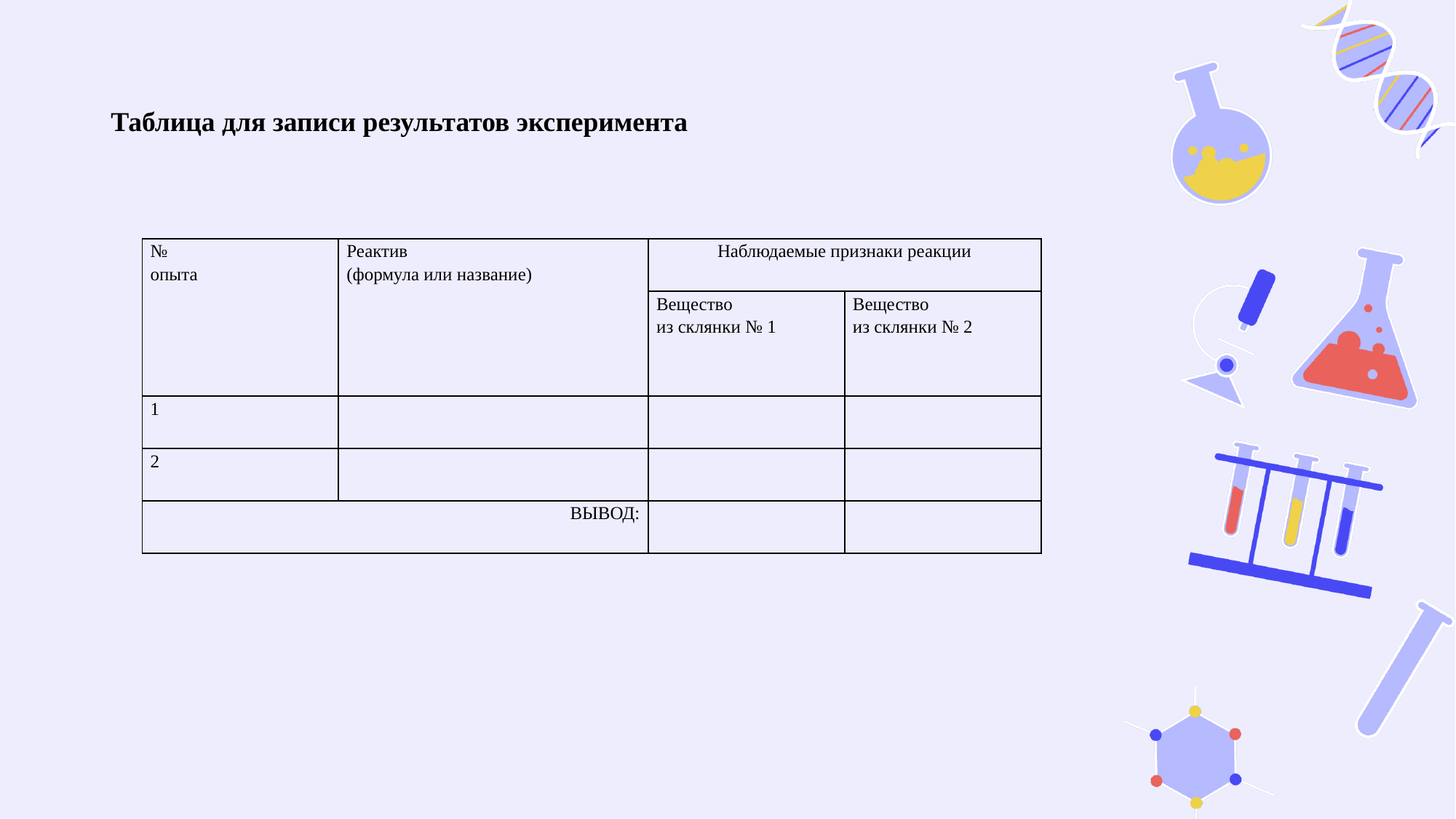

# Таблица для записи результатов эксперимента
| № опыта | Реактив (формула или название) | Наблюдаемые признаки реакции |  |
| --- | --- | --- | --- |
|  |  | Вещество из склянки № 1 | Вещество из склянки № 2 |
| 1 |  |  |  |
| 2 |  |  |  |
| ВЫВОД: |  |  |  |